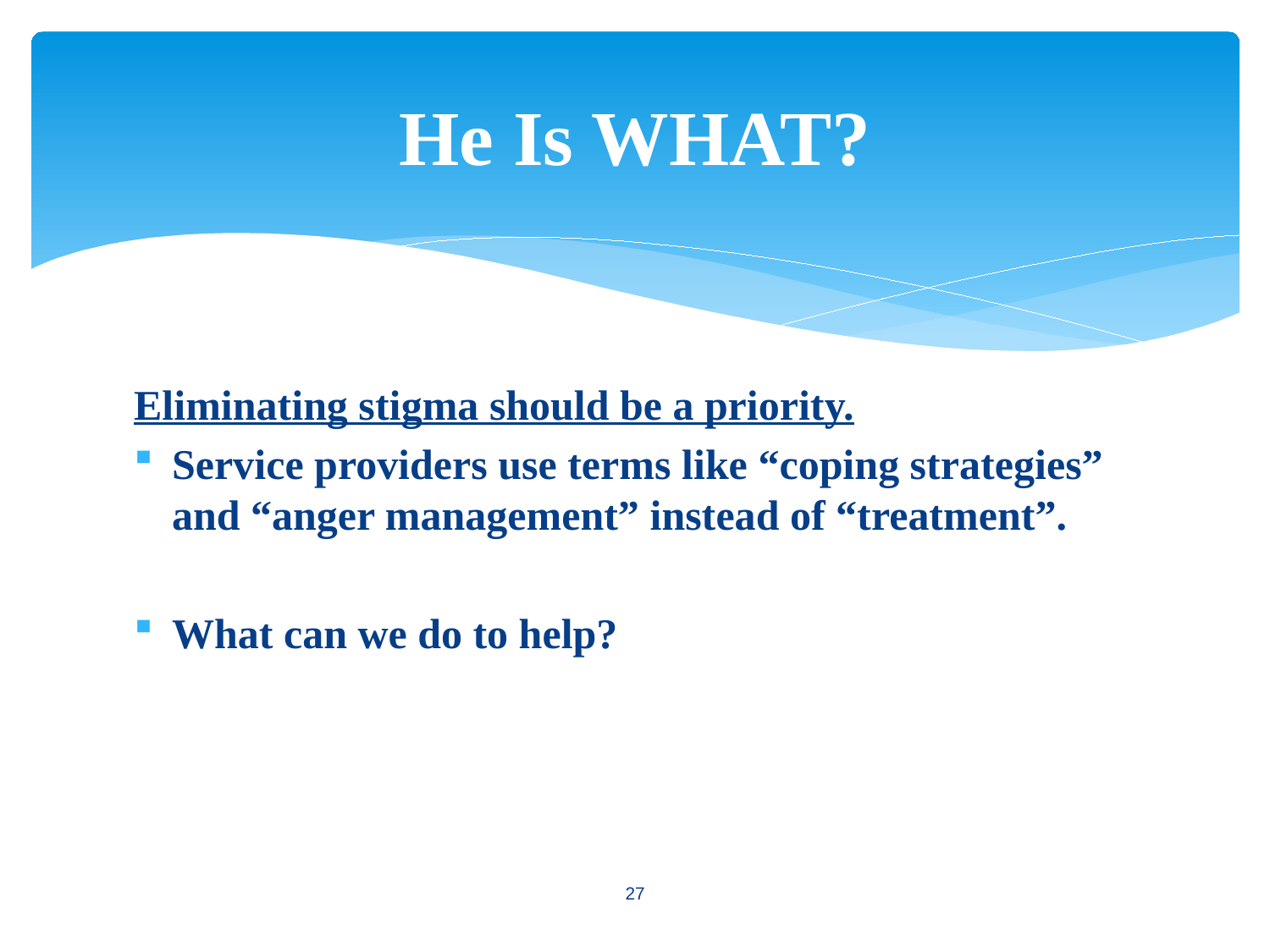

# He Is WHAT?
Eliminating stigma should be a priority.
Service providers use terms like “coping strategies” and “anger management” instead of “treatment”.

What can we do to help?

27